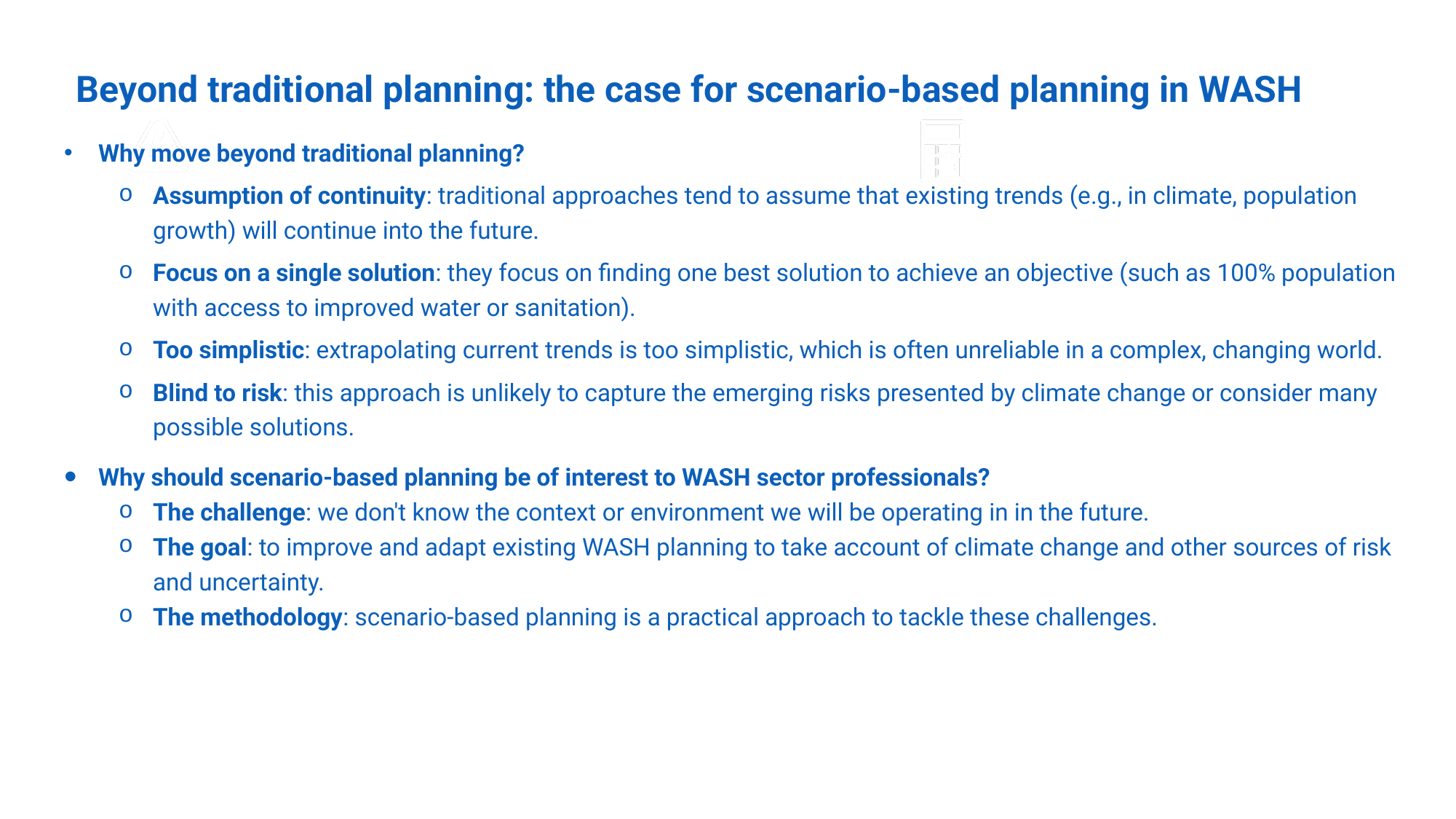

Beyond traditional planning: the case for scenario-based planning in WASH

Why move beyond traditional planning?
Assumption of continuity: traditional approaches tend to assume that existing trends (e.g., in climate, population growth) will continue into the future.
Focus on a single solution: they focus on finding one best solution to achieve an objective (such as 100% population with access to improved water or sanitation).
Too simplistic: extrapolating current trends is too simplistic, which is often unreliable in a complex, changing world.
Blind to risk: this approach is unlikely to capture the emerging risks presented by climate change or consider many possible solutions.
Why should scenario-based planning be of interest to WASH sector professionals?
The challenge: we don't know the context or environment we will be operating in in the future.
The goal: to improve and adapt existing WASH planning to take account of climate change and other sources of risk and uncertainty.
The methodology: scenario-based planning is a practical approach to tackle these challenges.

Photo by Genevieve French, Greenpeace
63